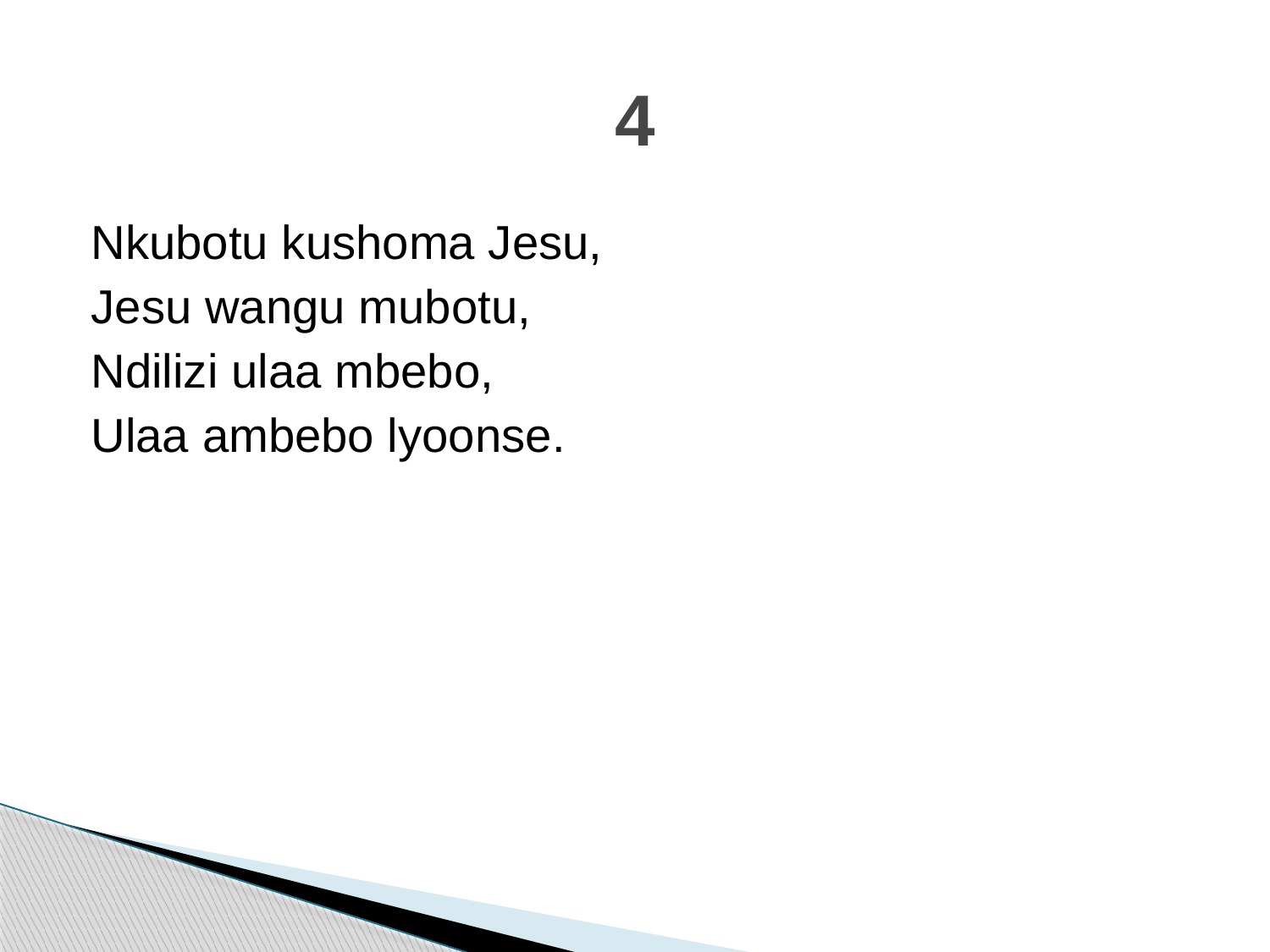

# 4
Nkubotu kushoma Jesu,
Jesu wangu mubotu,
Ndilizi ulaa mbebo,
Ulaa ambebo lyoonse.